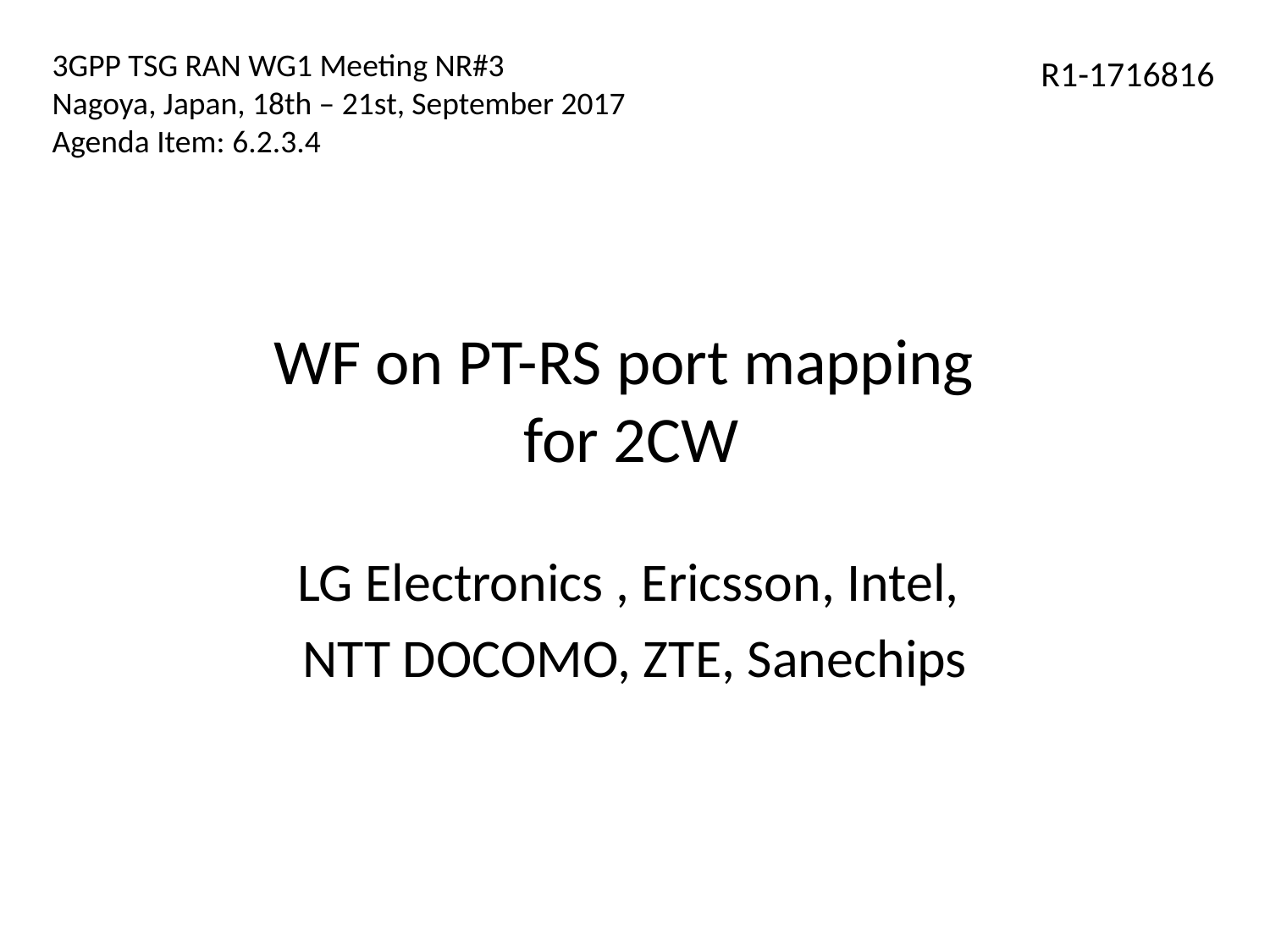

3GPP TSG RAN WG1 Meeting NR#3
Nagoya, Japan, 18th – 21st, September 2017
Agenda Item: 6.2.3.4
R1-1716816
WF on PT-RS port mapping
for 2CW
LG Electronics , Ericsson, Intel,
NTT DOCOMO, ZTE, Sanechips